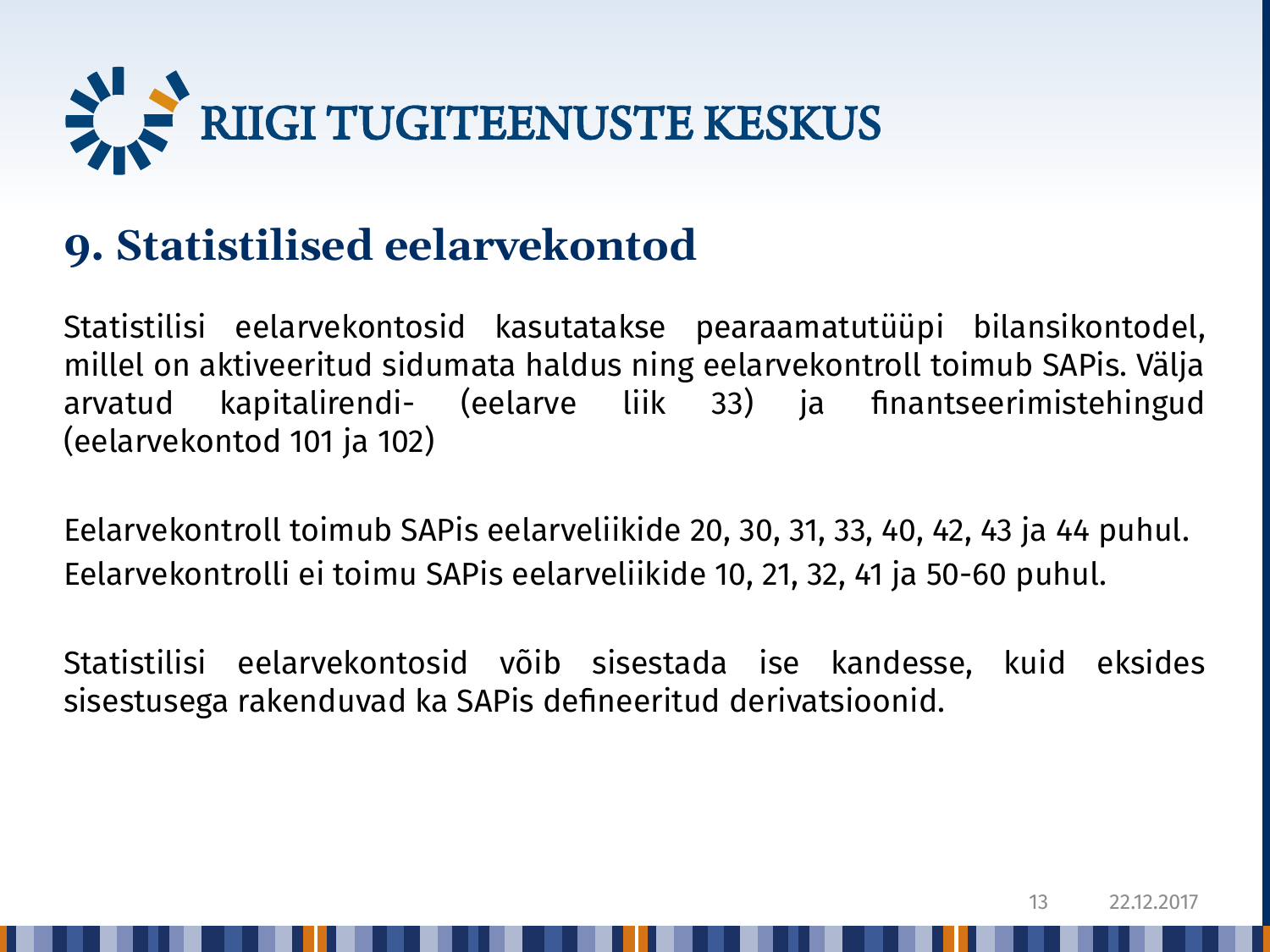

# 9. Statistilised eelarvekontod
Statistilisi eelarvekontosid kasutatakse pearaamatutüüpi bilansikontodel, millel on aktiveeritud sidumata haldus ning eelarvekontroll toimub SAPis. Välja arvatud kapitalirendi- (eelarve liik 33) ja finantseerimistehingud (eelarvekontod 101 ja 102)

Eelarvekontroll toimub SAPis eelarveliikide 20, 30, 31, 33, 40, 42, 43 ja 44 puhul.
Eelarvekontrolli ei toimu SAPis eelarveliikide 10, 21, 32, 41 ja 50-60 puhul.

Statistilisi eelarvekontosid võib sisestada ise kandesse, kuid eksides sisestusega rakenduvad ka SAPis defineeritud derivatsioonid.
13
22.12.2017